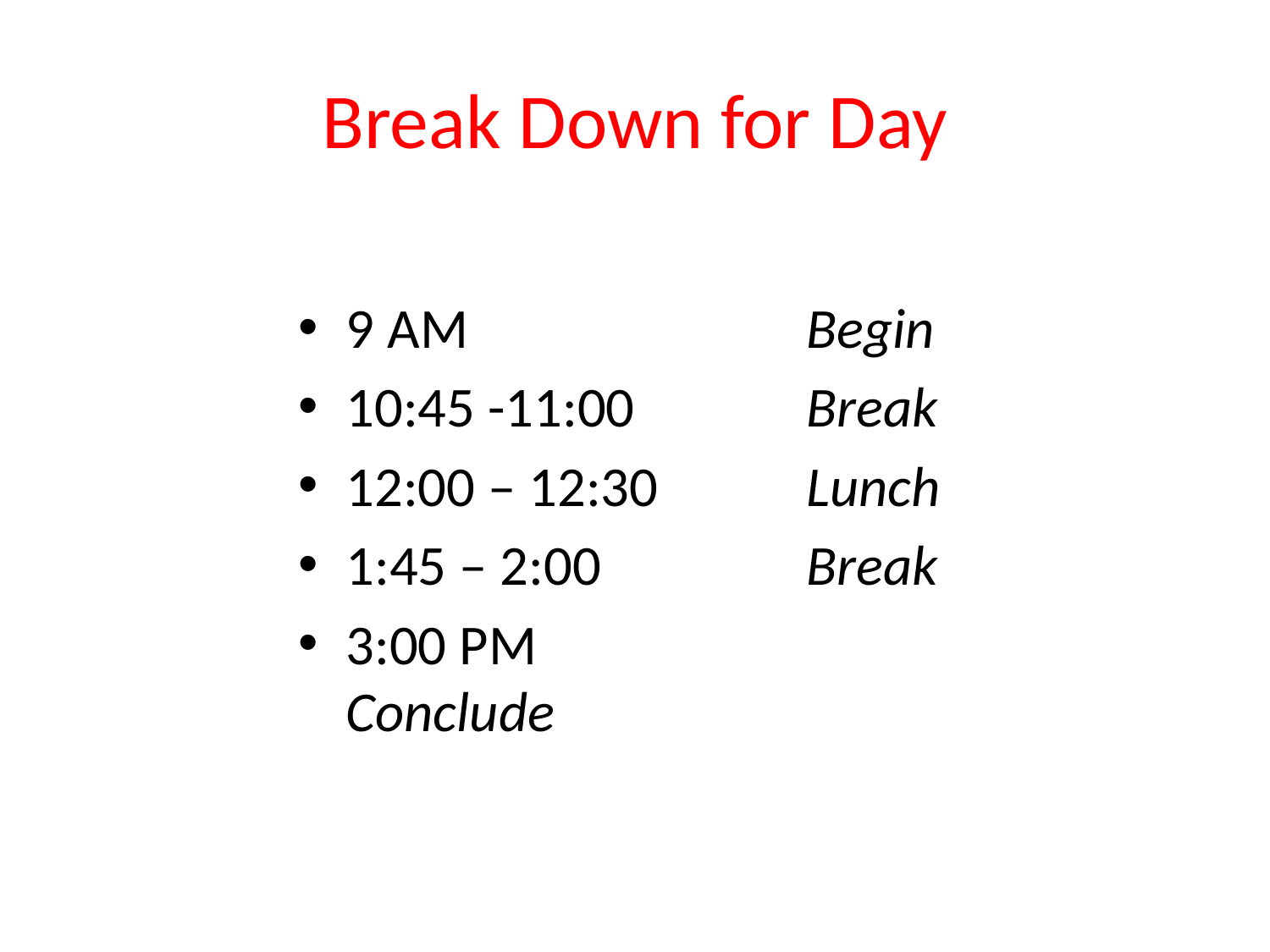

# Break Down for Day
9 AM 	Begin
10:45 -11:00 	Break
12:00 – 12:30 	Lunch
1:45 – 2:00	Break
3:00 PM	Conclude